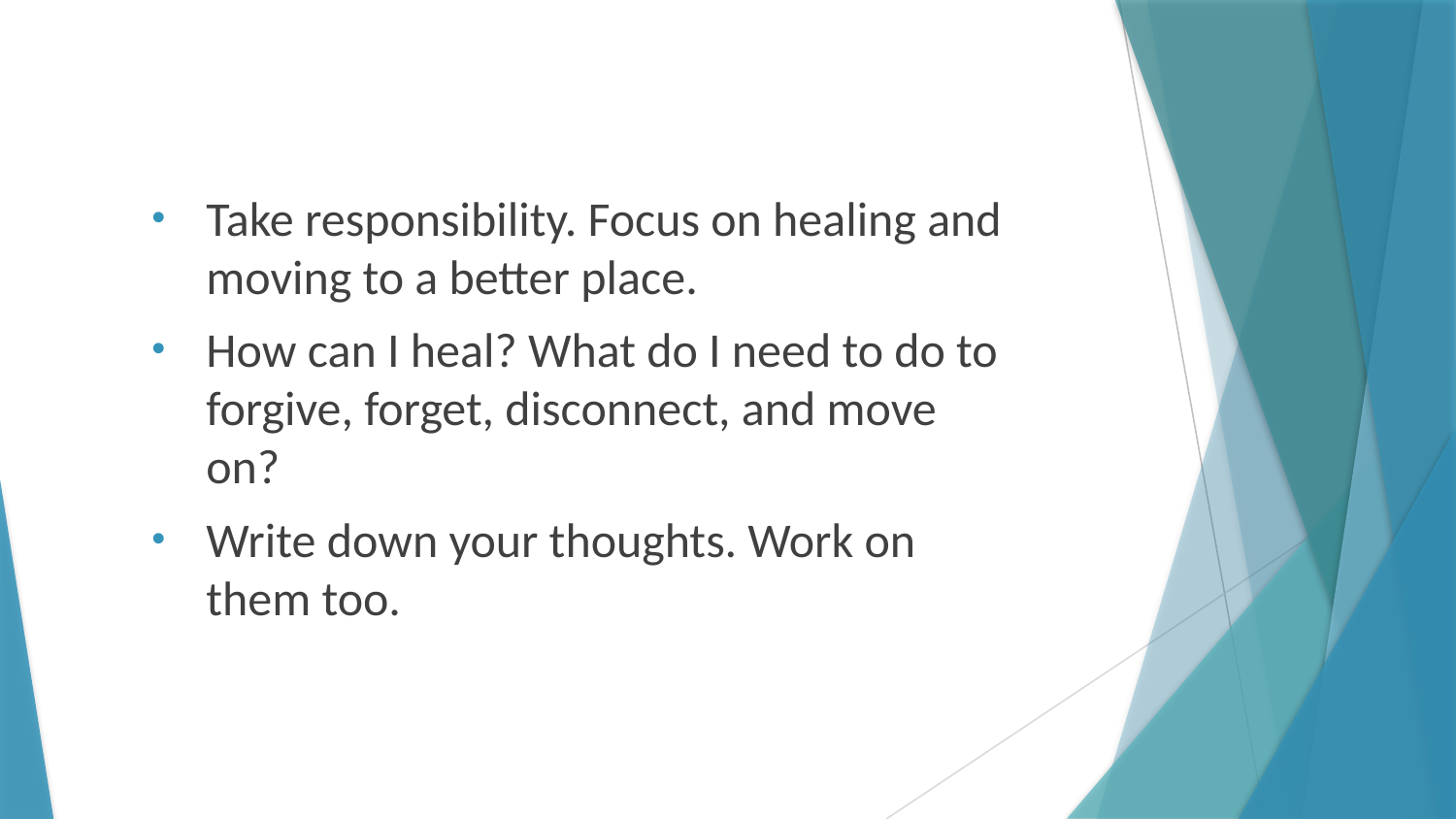

Take responsibility. Focus on healing and moving to a better place.
How can I heal? What do I need to do to forgive, forget, disconnect, and move on?
Write down your thoughts. Work on them too.